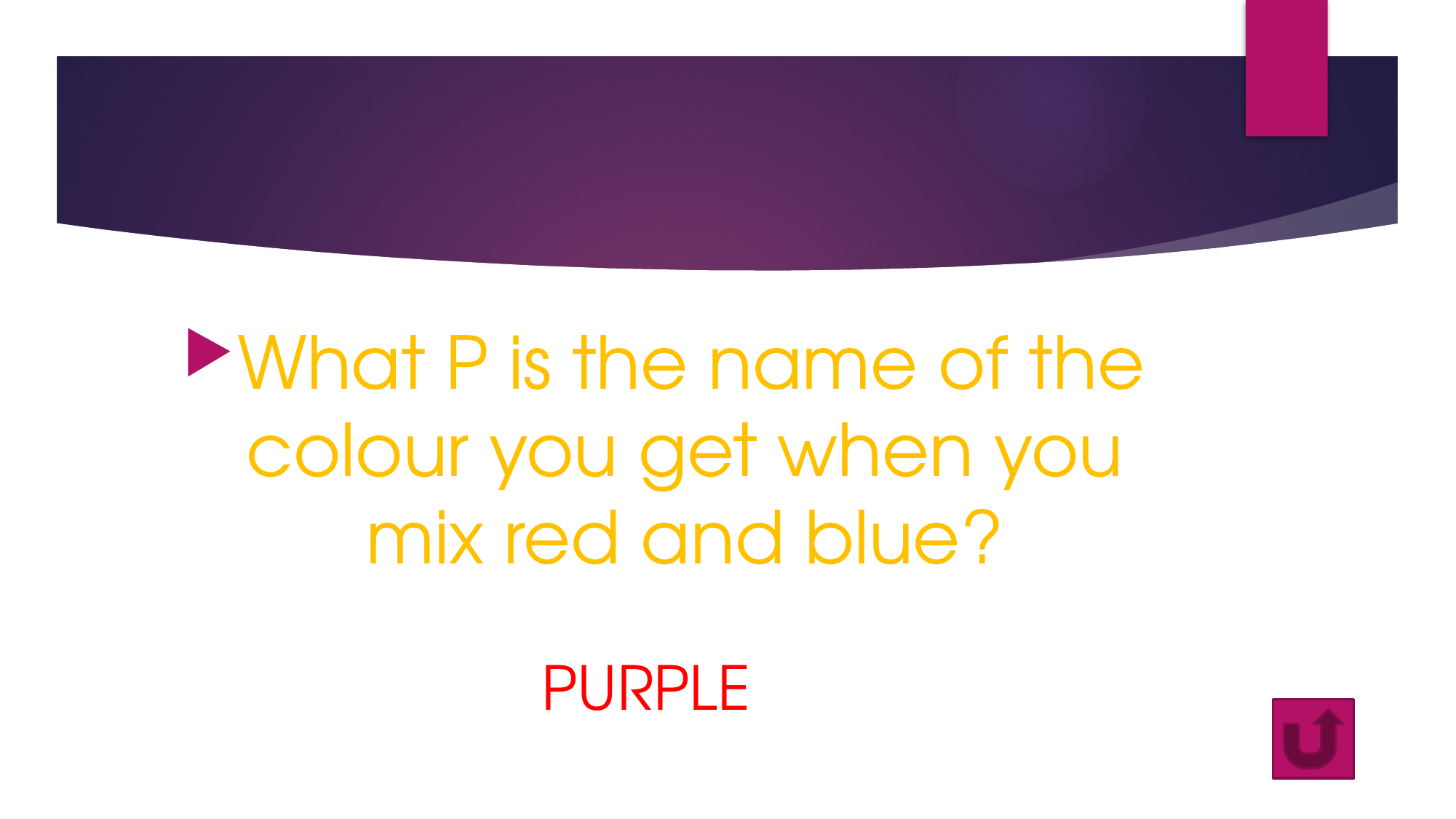

#
What P is the name of the colour you get when you mix red and blue?

PURPLE